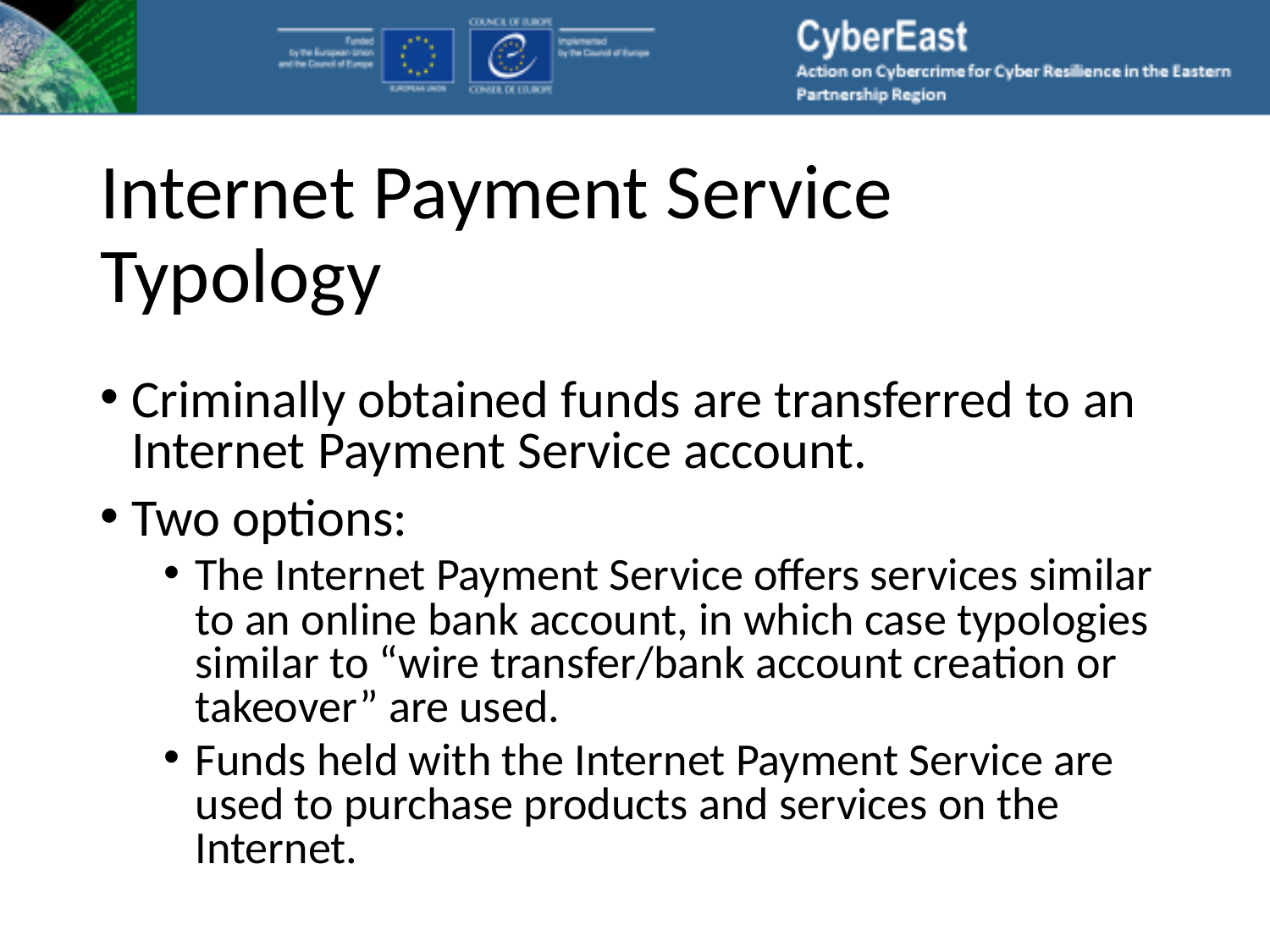

# Internet Payment Service Typology
Criminally obtained funds are transferred to an Internet Payment Service account.
Two options:
The Internet Payment Service offers services similar to an online bank account, in which case typologies similar to “wire transfer/bank account creation or takeover” are used.
Funds held with the Internet Payment Service are used to purchase products and services on the Internet.